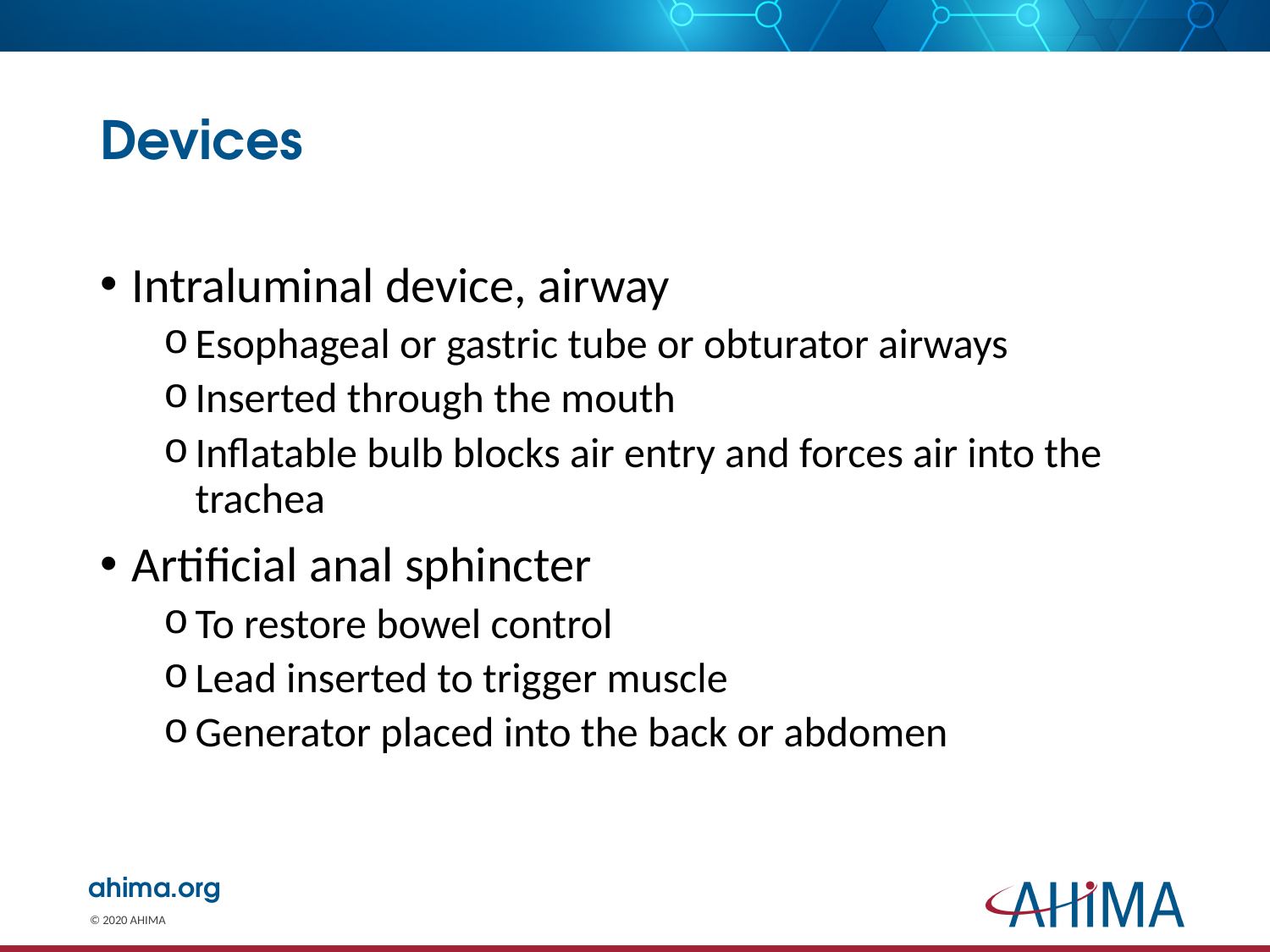

# Devices
Intraluminal device, airway
Esophageal or gastric tube or obturator airways
Inserted through the mouth
Inflatable bulb blocks air entry and forces air into the trachea
Artificial anal sphincter
To restore bowel control
Lead inserted to trigger muscle
Generator placed into the back or abdomen